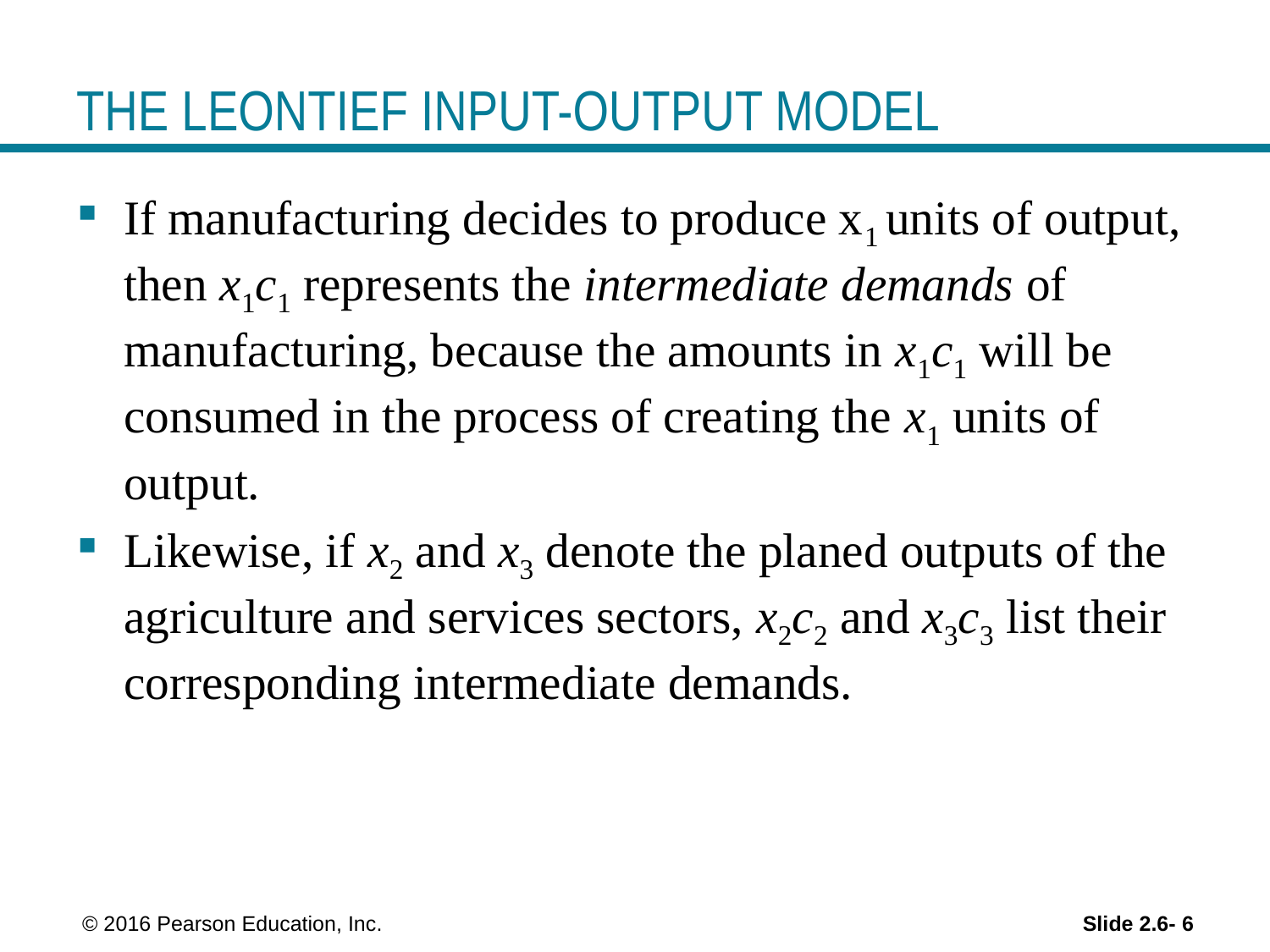

# THE LEONTIEF INPUT-OUTPUT MODEL
If manufacturing decides to produce x1 units of output, then x1c1 represents the intermediate demands of manufacturing, because the amounts in x1c1 will be consumed in the process of creating the x1 units of output.
Likewise, if x2 and x3 denote the planed outputs of the agriculture and services sectors, x2c2 and x3c3 list their corresponding intermediate demands.

 © 2016 Pearson Education, Inc.
Slide 2.6- 6